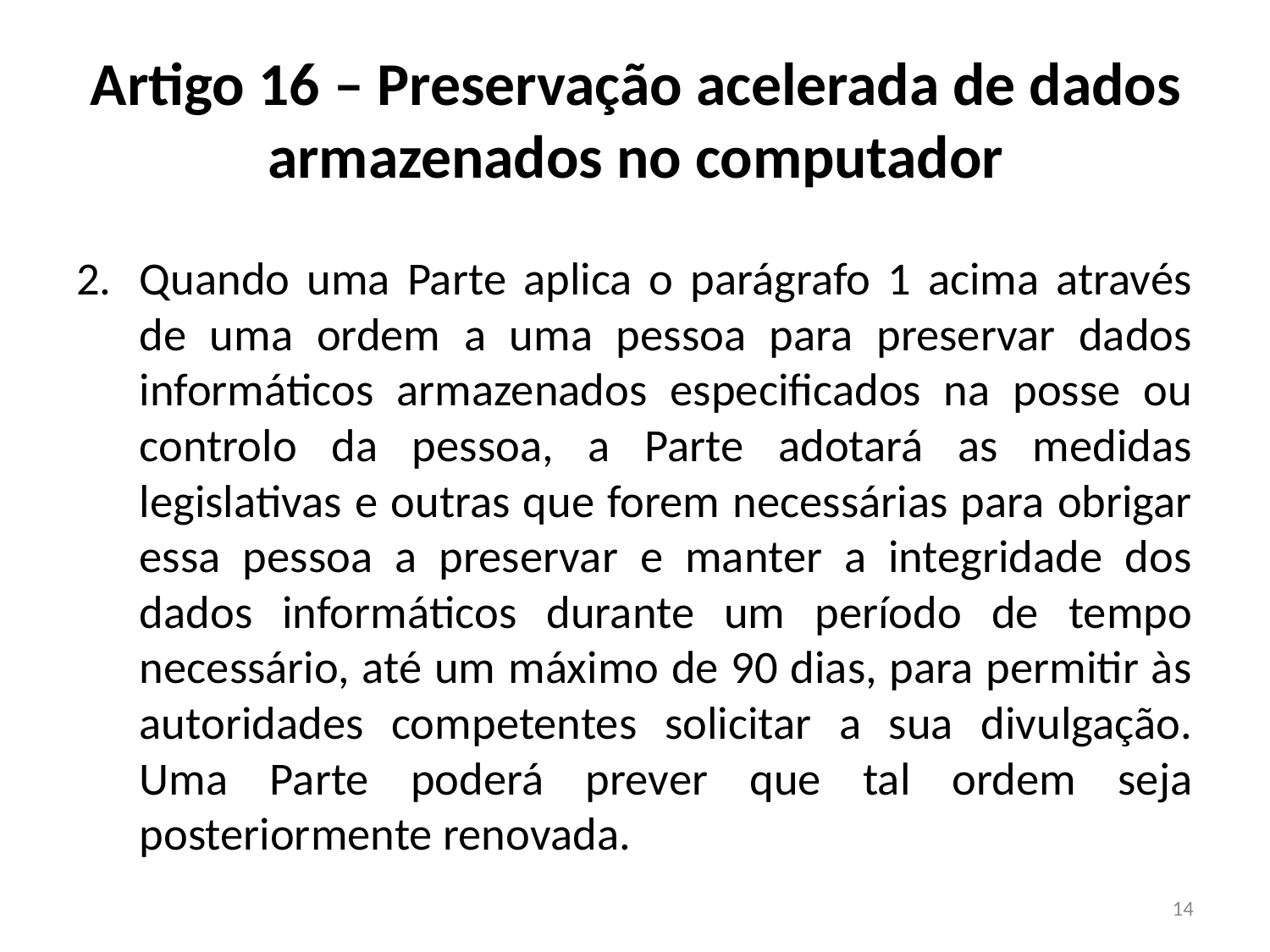

# Artigo 16 – Preservação acelerada de dados armazenados no computador
Quando uma Parte aplica o parágrafo 1 acima através de uma ordem a uma pessoa para preservar dados informáticos armazenados especificados na posse ou controlo da pessoa, a Parte adotará as medidas legislativas e outras que forem necessárias para obrigar essa pessoa a preservar e manter a integridade dos dados informáticos durante um período de tempo necessário, até um máximo de 90 dias, para permitir às autoridades competentes solicitar a sua divulgação. Uma Parte poderá prever que tal ordem seja posteriormente renovada.
14